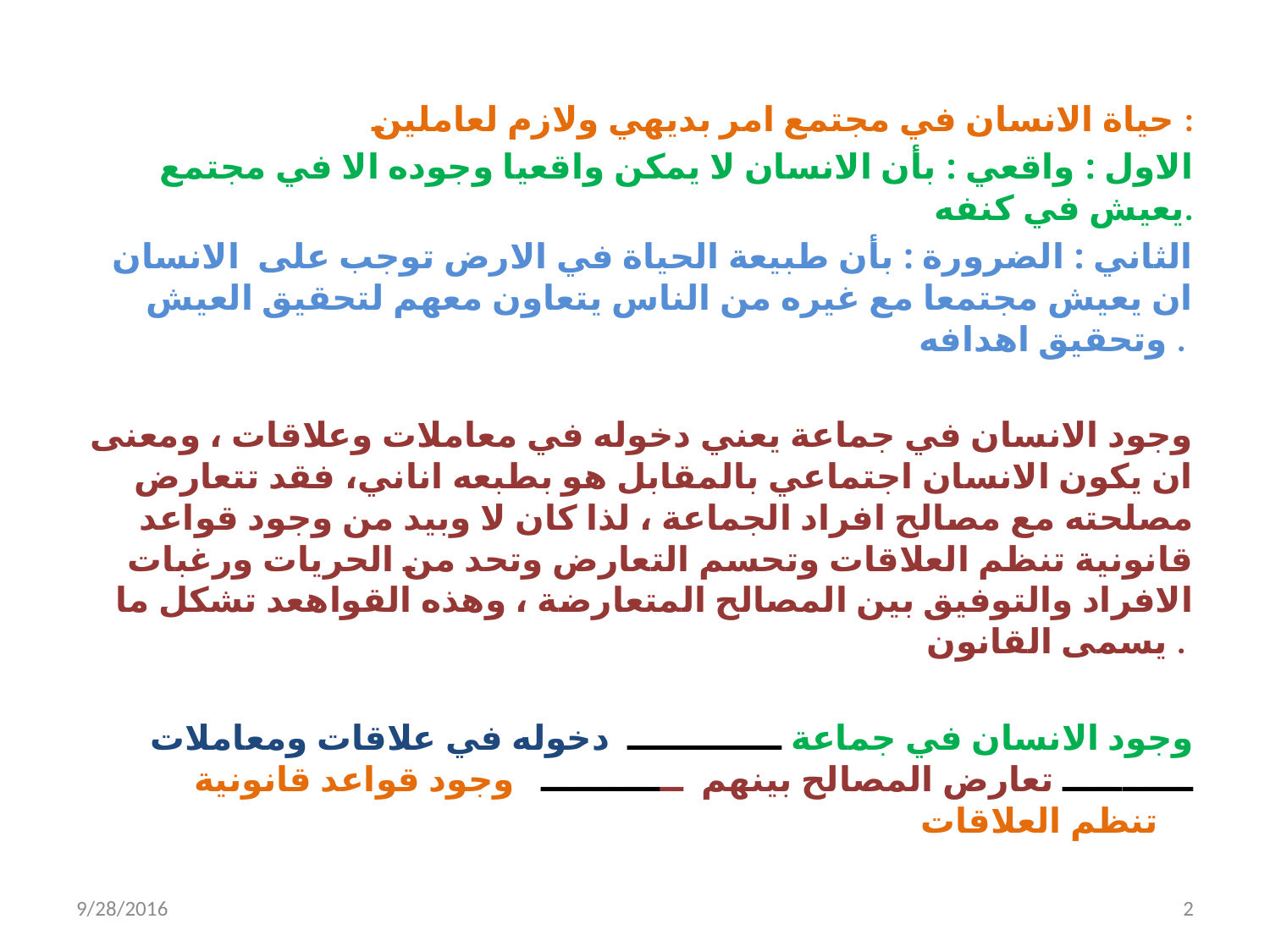

حياة الانسان في مجتمع امر بديهي ولازم لعاملين :
الاول : واقعي : بأن الانسان لا يمكن واقعيا وجوده الا في مجتمع يعيش في كنفه.
الثاني : الضرورة : بأن طبيعة الحياة في الارض توجب على  الانسان ان يعيش مجتمعا مع غيره من الناس يتعاون معهم لتحقيق العيش وتحقيق اهدافه .

وجود الانسان في جماعة يعني دخوله في معاملات وعلاقات ، ومعنى ان يكون الانسان اجتماعي بالمقابل هو بطبعه اناني، فقد تتعارض مصلحته مع مصالح افراد الجماعة ، لذا كان لا وبيد من وجود قواعد قانونية تنظم العلاقات وتحسم التعارض وتحد من الحريات ورغبات الافراد والتوفيق بين المصالح المتعارضة ، وهذه القواهعد تشكل ما يسمى القانون .

وجود الانسان في جماعة ـــــــــــــ  دخوله في علاقات ومعاملات ـــــــــــ تعارض المصالح بينهم  ــــــــــــ   وجود قواعد قانونية تنظم العلاقات

9/28/2016
2